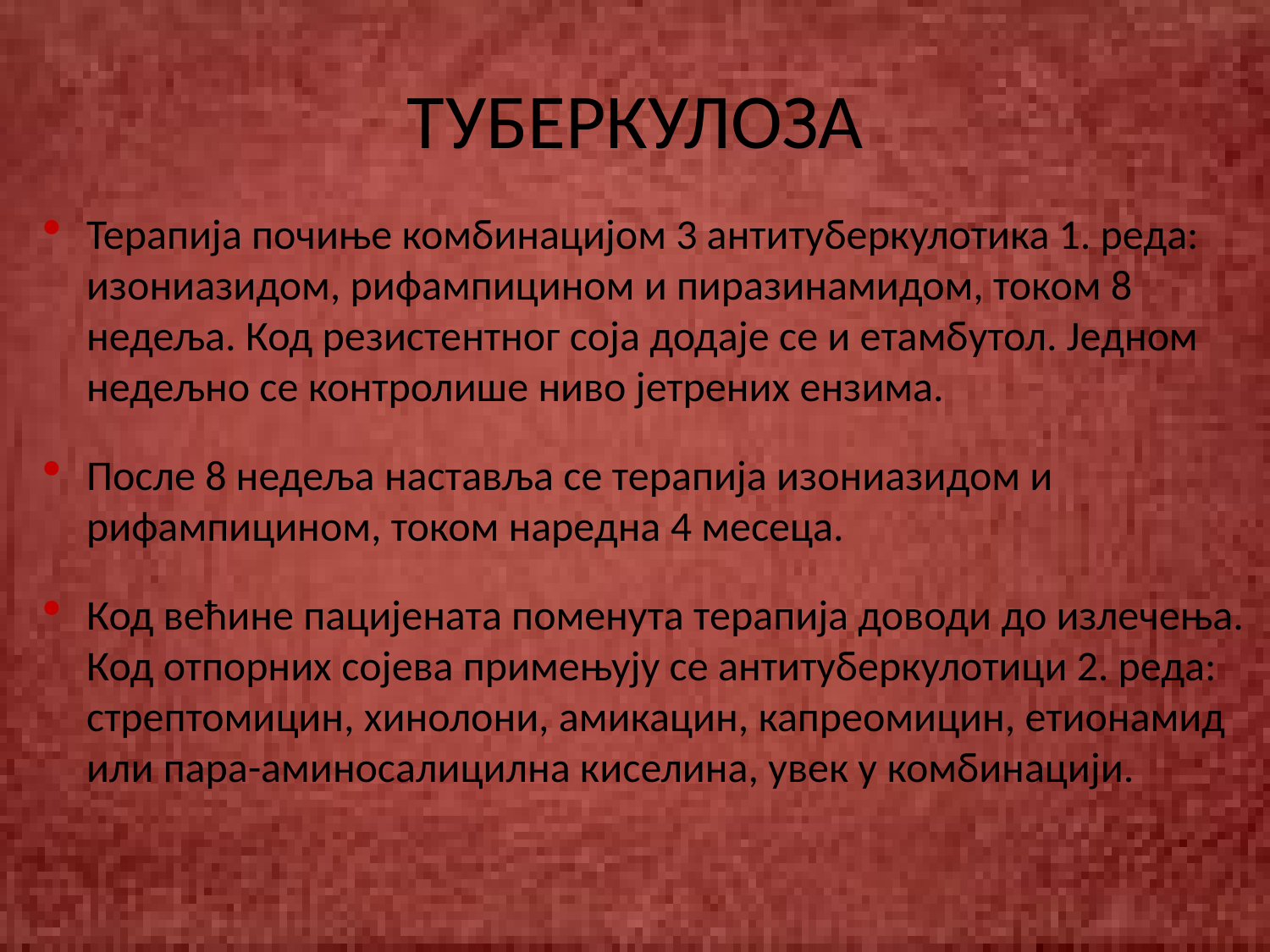

# ТУБЕРКУЛОЗА
Терапија почиње комбинацијом 3 антитуберкулотика 1. реда: изониазидом, рифампицином и пиразинамидом, током 8 недеља. Код резистентног соја додаје се и етамбутол. Једном недељно се контролише ниво јетрених ензима.

После 8 недеља наставља се терапија изониазидом и рифампицином, током наредна 4 месеца.

Код већине пацијената поменута терапија доводи до излечења. Код отпорних сојева примењују се антитуберкулотици 2. реда: стрептомицин, хинолони, амикацин, капреомицин, етионамид или пара-аминосалицилна киселина, увек у комбинацији.